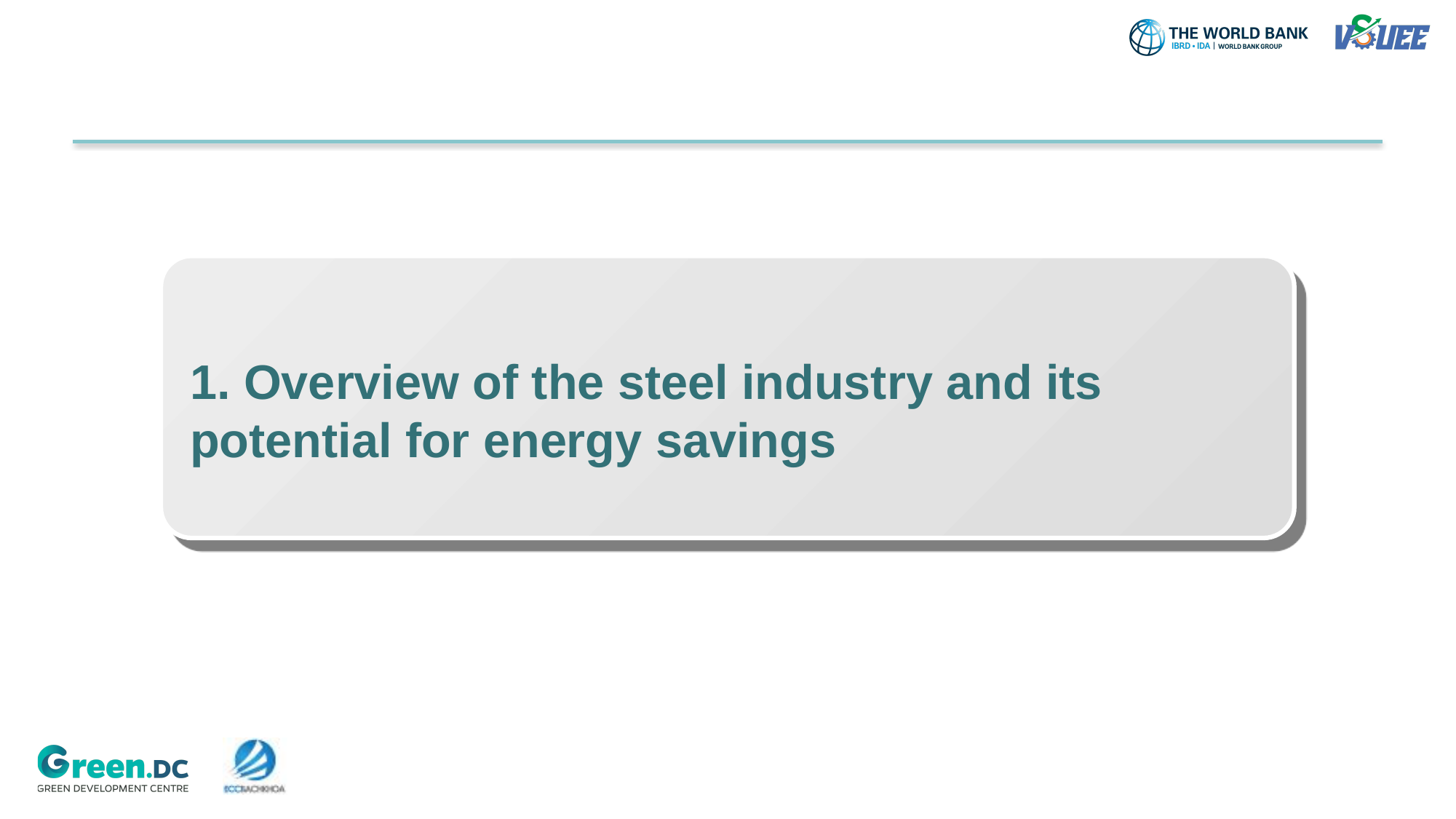

1. Overview of the steel industry and its potential for energy savings